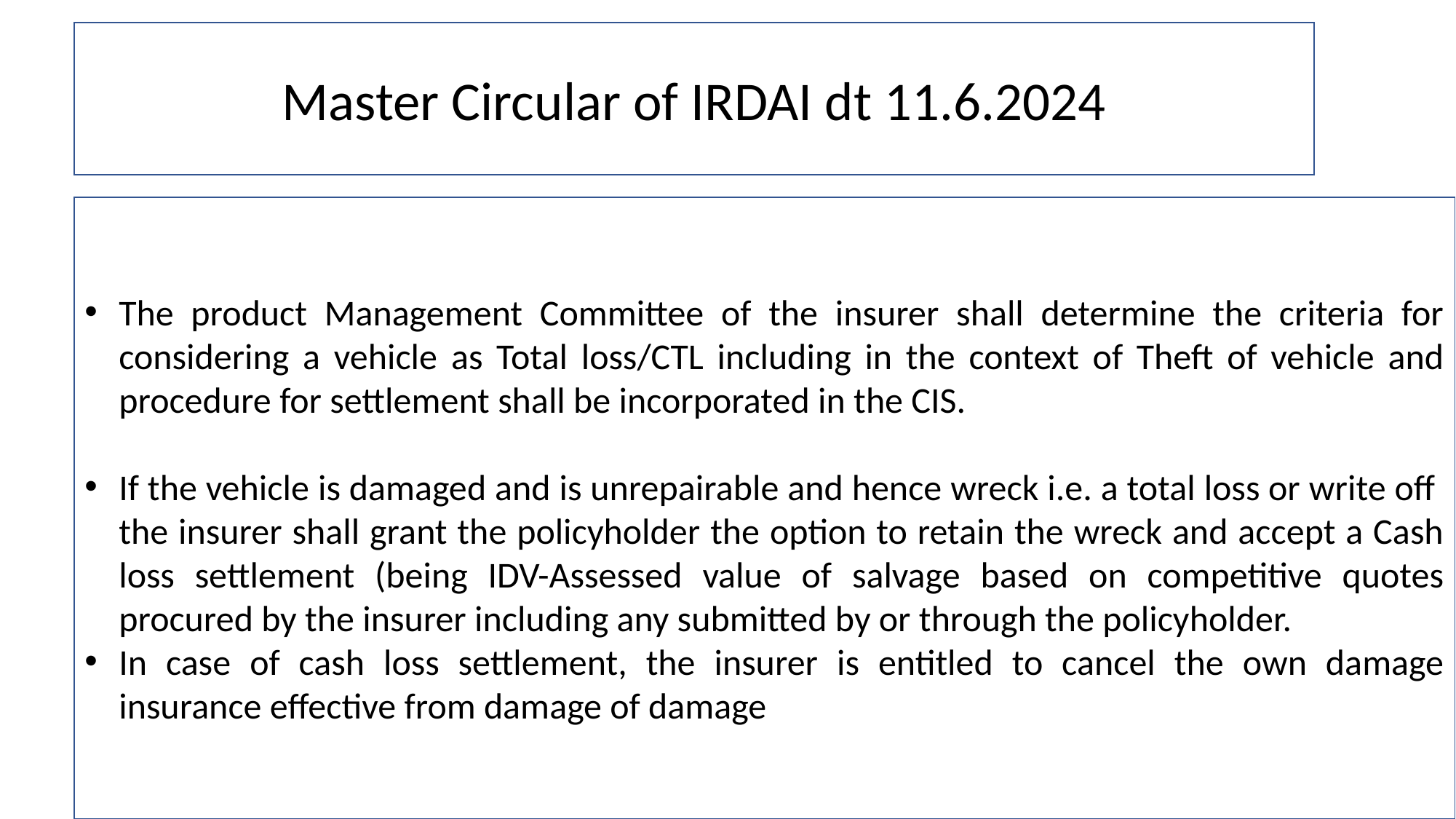

Master Circular of IRDAI dt 11.6.2024
The product Management Committee of the insurer shall determine the criteria for considering a vehicle as Total loss/CTL including in the context of Theft of vehicle and procedure for settlement shall be incorporated in the CIS.

If the vehicle is damaged and is unrepairable and hence wreck i.e. a total loss or write off  the insurer shall grant the policyholder the option to retain the wreck and accept a Cash loss settlement (being IDV-Assessed value of salvage based on competitive quotes procured by the insurer including any submitted by or through the policyholder.
In case of cash loss settlement, the insurer is entitled to cancel the own damage insurance effective from damage of damage.